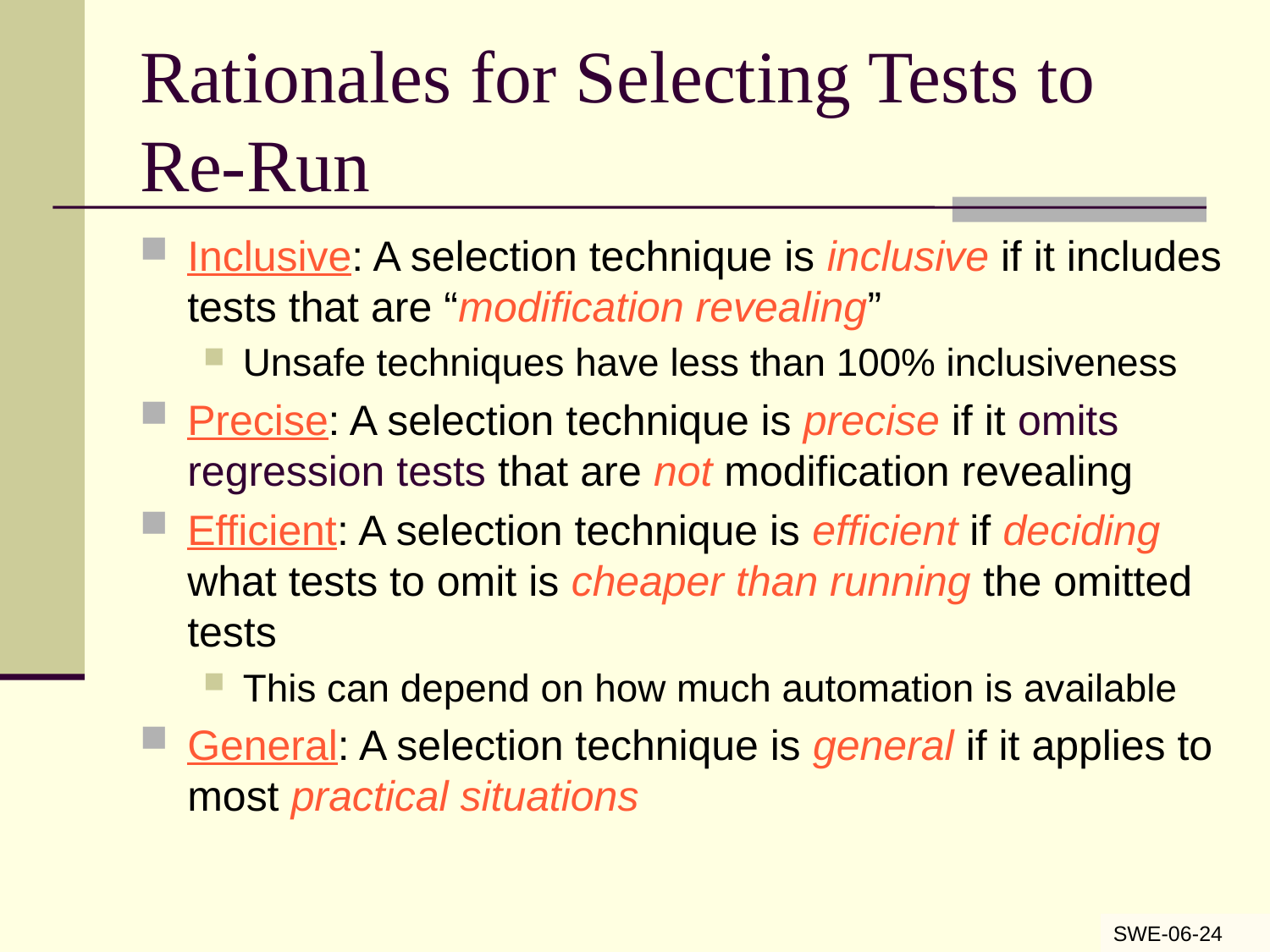

# Rationales for Selecting Tests to Re-Run
Inclusive: A selection technique is inclusive if it includes tests that are “modification revealing”
Unsafe techniques have less than 100% inclusiveness
Precise: A selection technique is precise if it omits regression tests that are not modification revealing
Efficient: A selection technique is efficient if deciding what tests to omit is cheaper than running the omitted tests
This can depend on how much automation is available
General: A selection technique is general if it applies to most practical situations